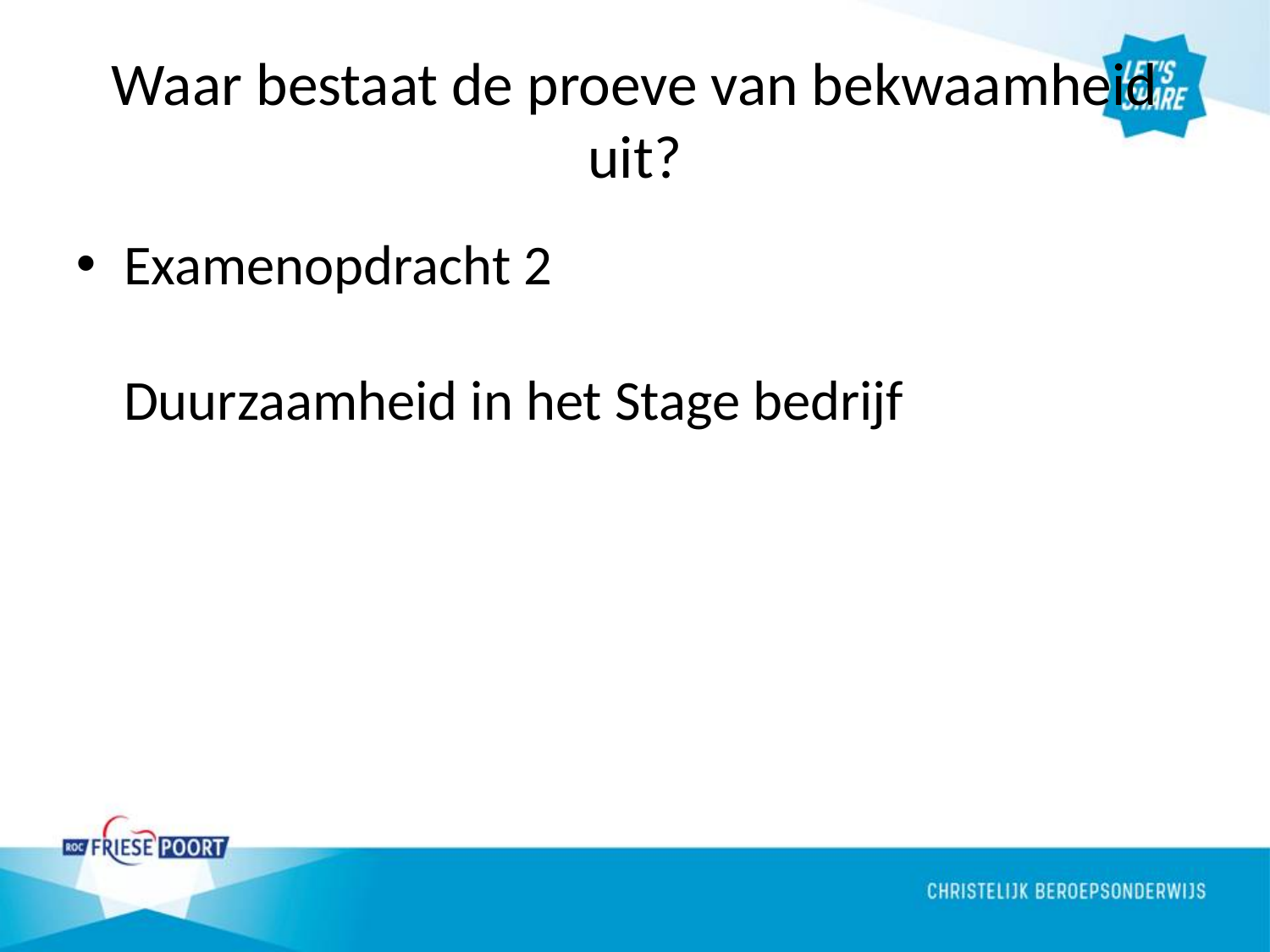

# Waar bestaat de proeve van bekwaamheid uit?
Examenopdracht 2
Duurzaamheid in het Stage bedrijf